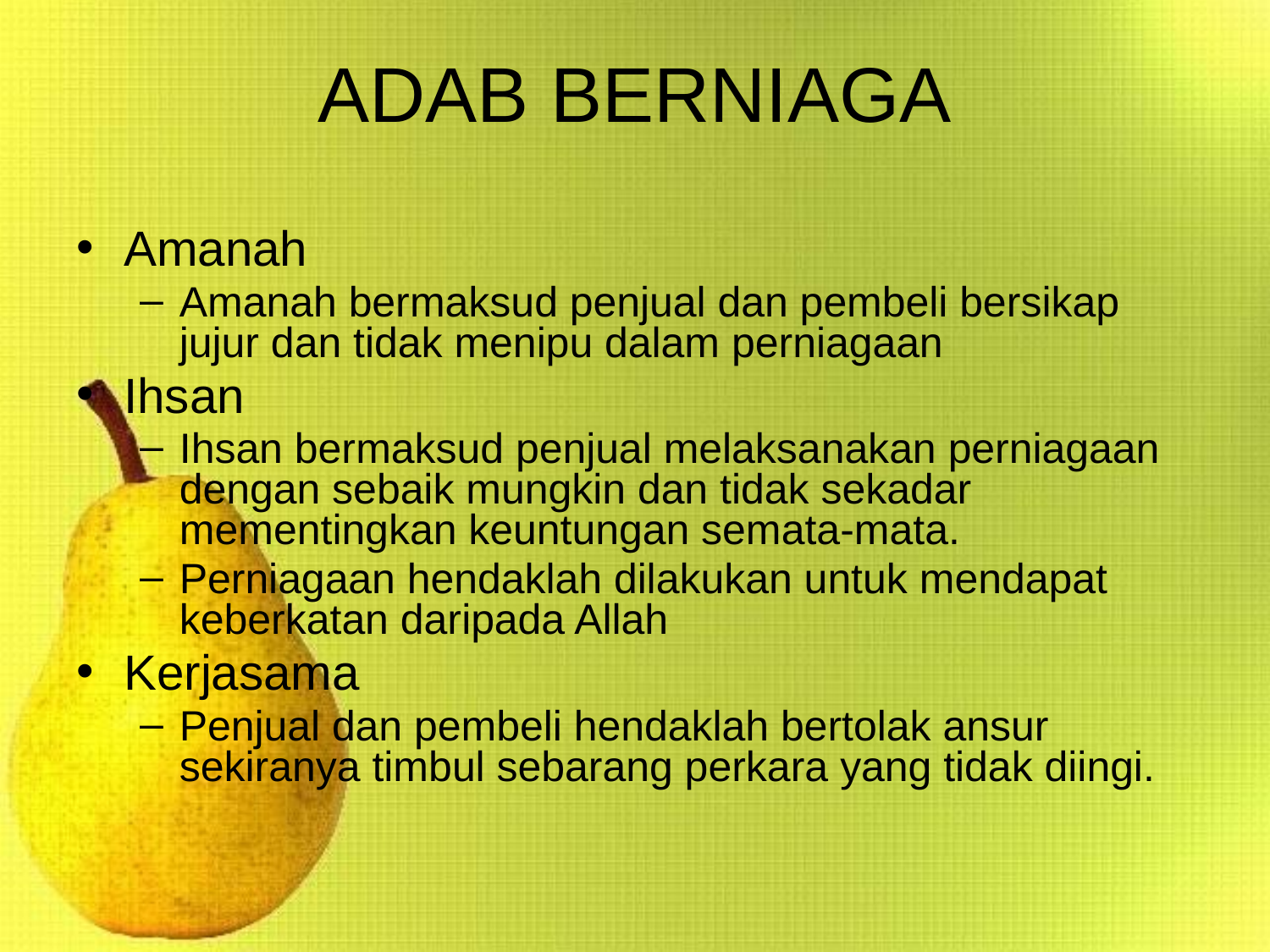

# ADAB BERNIAGA
Amanah
Amanah bermaksud penjual dan pembeli bersikap jujur dan tidak menipu dalam perniagaan
Ihsan
Ihsan bermaksud penjual melaksanakan perniagaan dengan sebaik mungkin dan tidak sekadar mementingkan keuntungan semata-mata.
Perniagaan hendaklah dilakukan untuk mendapat keberkatan daripada Allah
Kerjasama
Penjual dan pembeli hendaklah bertolak ansur sekiranya timbul sebarang perkara yang tidak diingi.